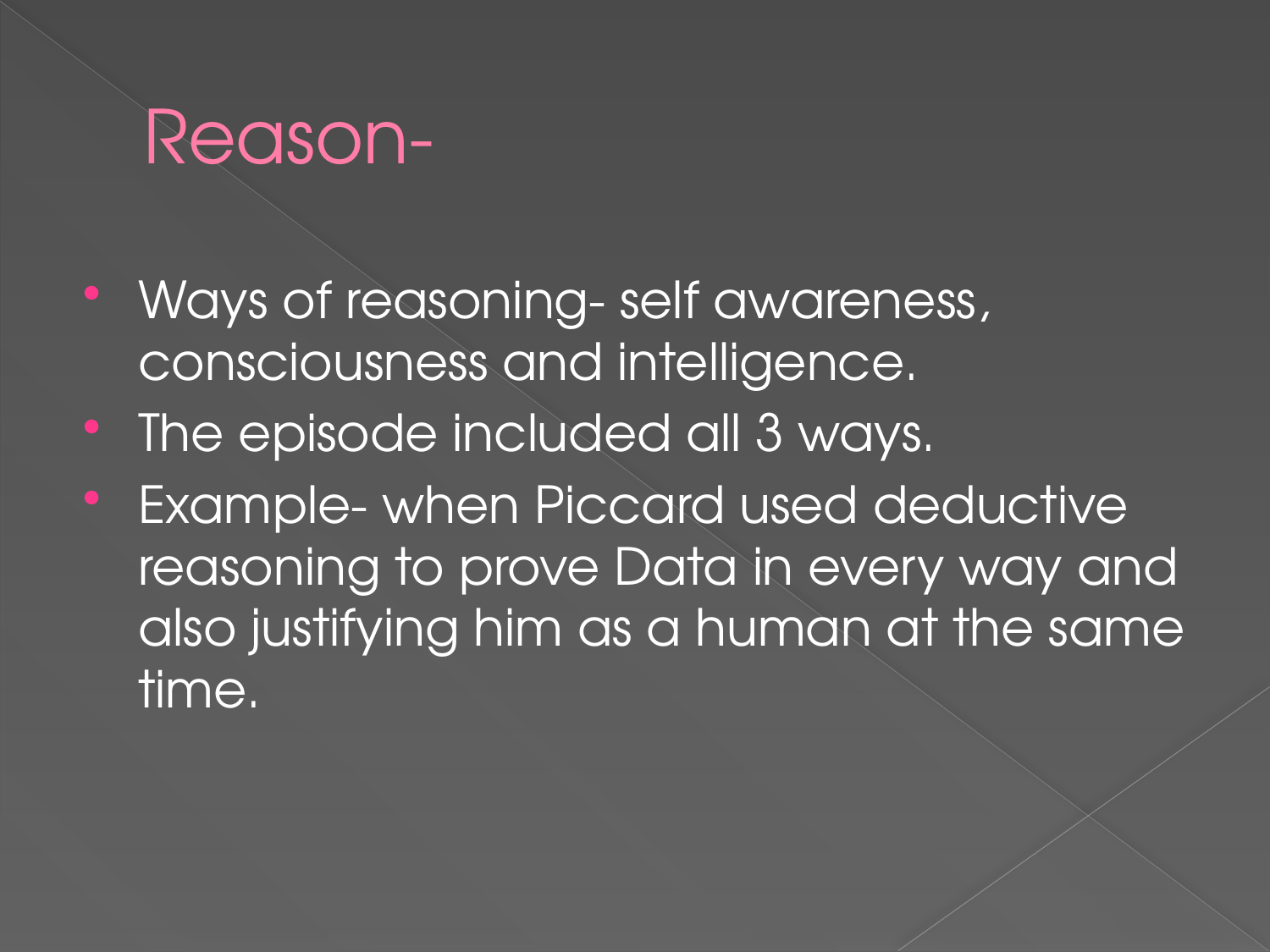

# Reason-
Ways of reasoning- self awareness, consciousness and intelligence.
The episode included all 3 ways.
Example- when Piccard used deductive reasoning to prove Data in every way and also justifying him as a human at the same time.